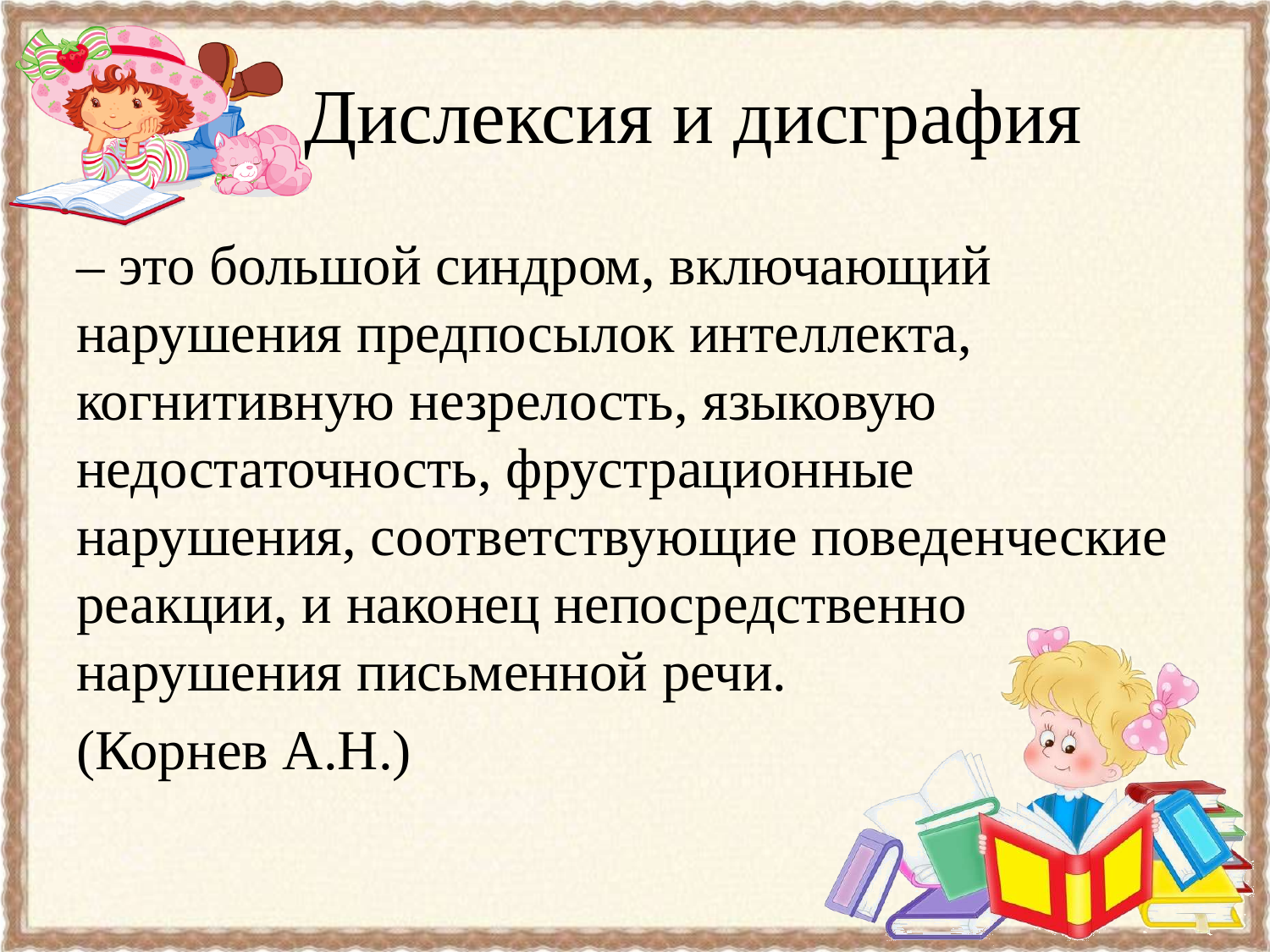

# Дислексия и дисграфия
– это большой синдром, включающий нарушения предпосылок интеллекта, когнитивную незрелость, языковую недостаточность, фрустрационные нарушения, соответствующие поведенческие реакции, и наконец непосредственно нарушения письменной речи.
(Корнев А.Н.)